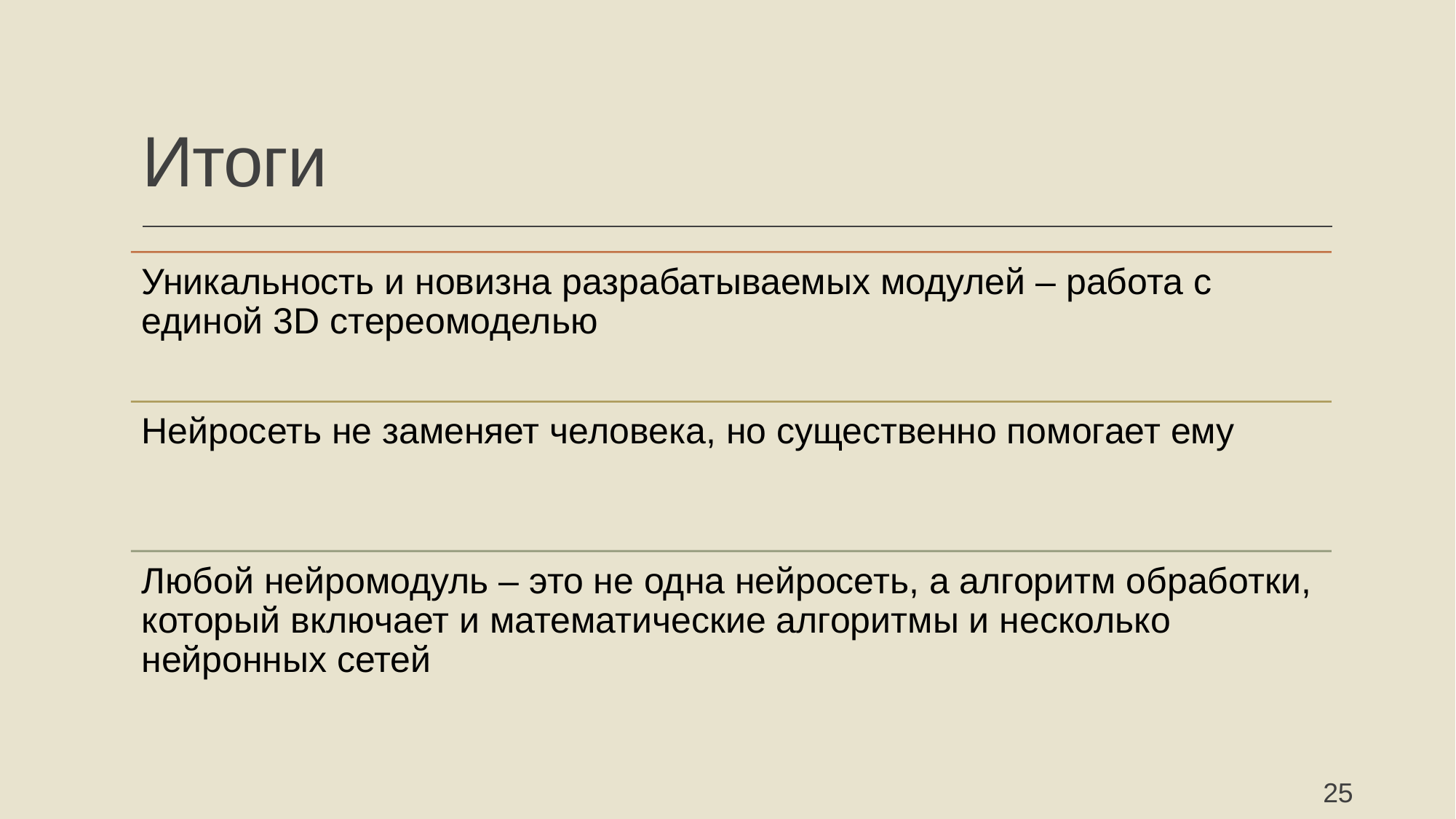

# Итоги
Уникальность и новизна разрабатываемых модулей – работа с единой 3D стереомоделью
Нейросеть не заменяет человека, но существенно помогает ему
Любой нейромодуль – это не одна нейросеть, а алгоритм обработки, который включает и математические алгоритмы и несколько нейронных сетей
25